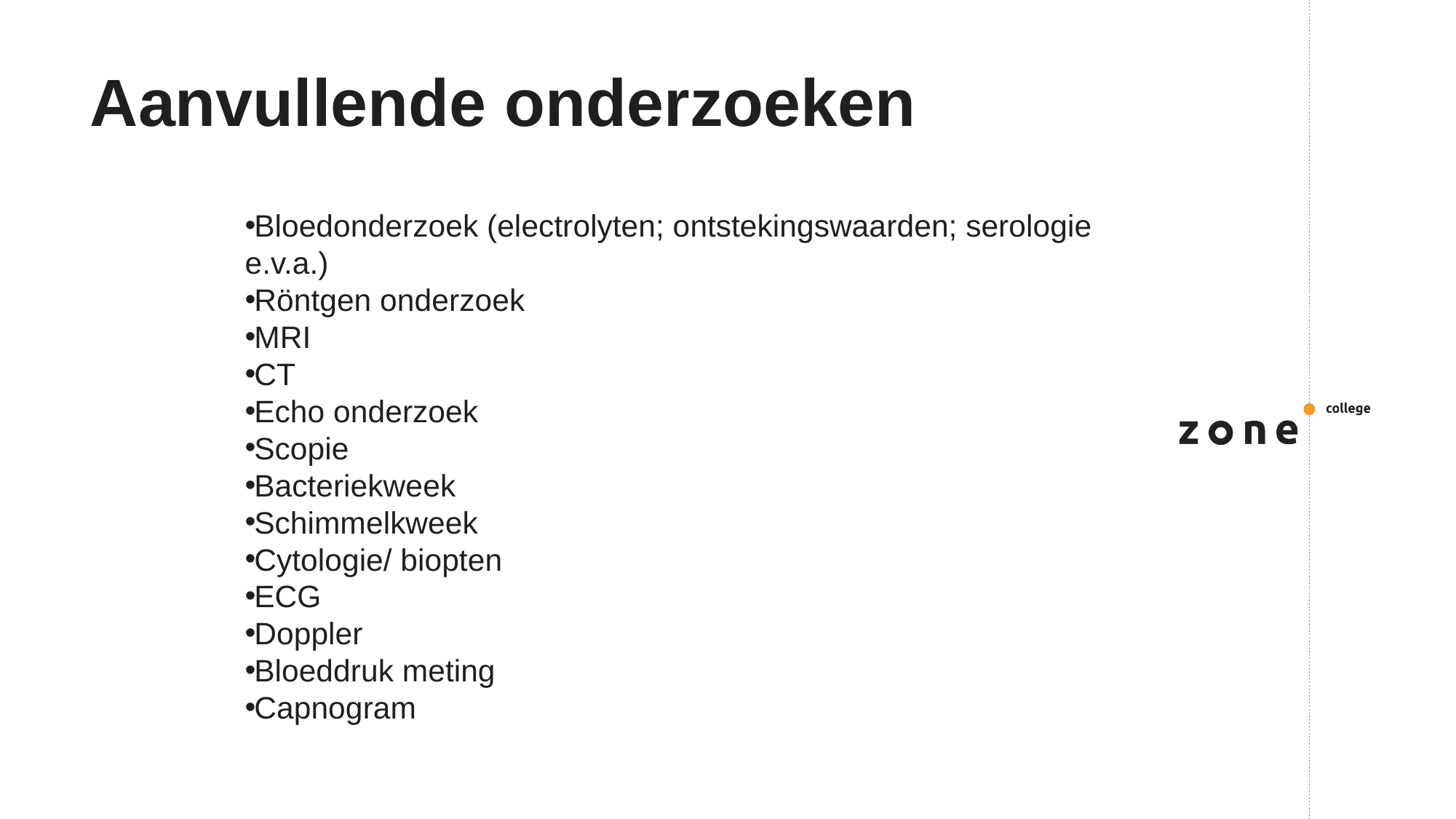

# Aanvullende onderzoeken
Bloedonderzoek (electrolyten; ontstekingswaarden; serologie e.v.a.)
Röntgen onderzoek
MRI
CT
Echo onderzoek
Scopie
Bacteriekweek
Schimmelkweek
Cytologie/ biopten
ECG
Doppler
Bloeddruk meting
Capnogram